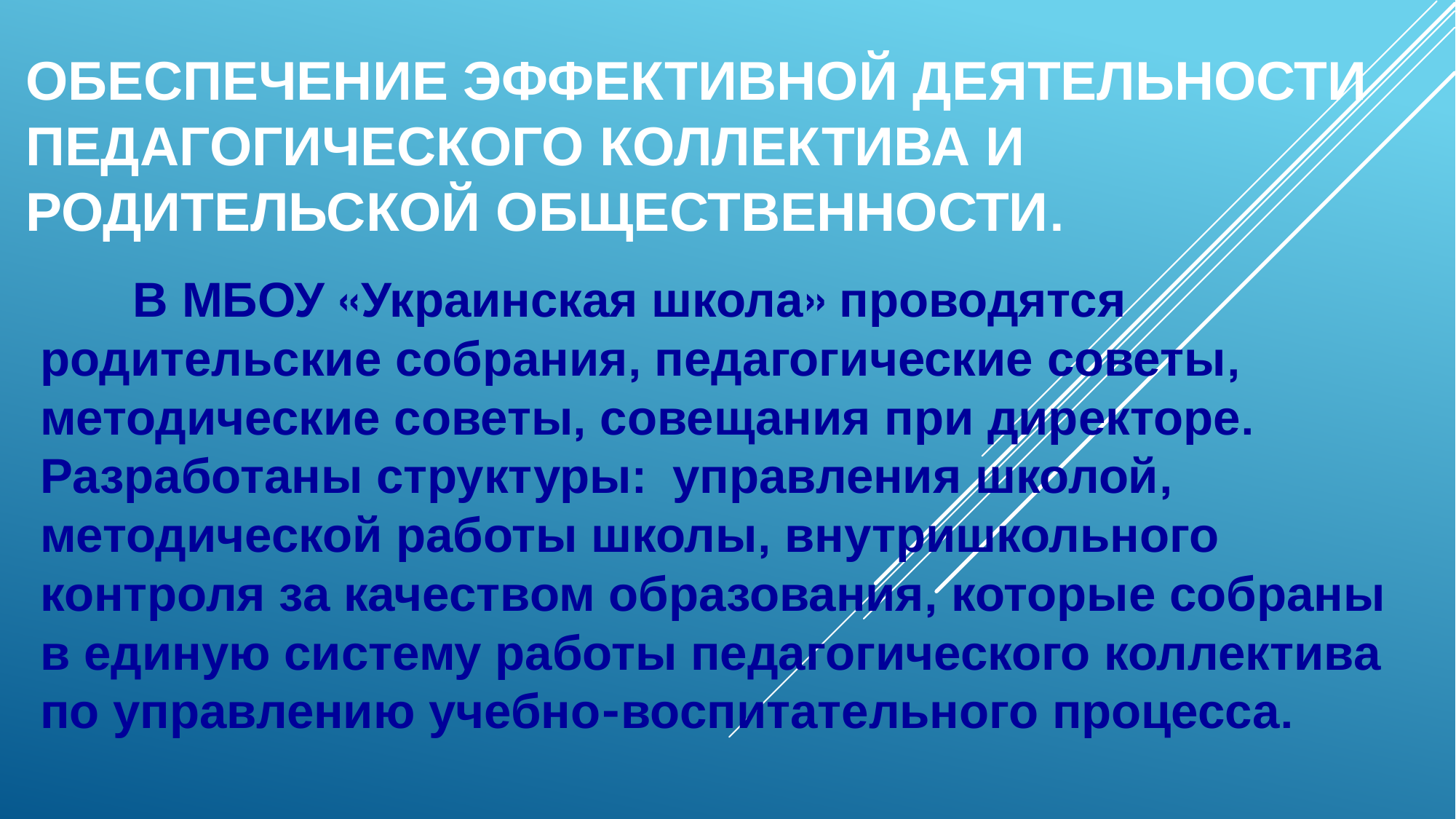

# Обеспечение эффективной деятельности педагогического коллектива и родительской общественности.
	В МБОУ «Украинская школа» проводятся родительские собрания, педагогические советы,  методические советы, совещания при директоре. Разработаны структуры:  управления школой, методической работы школы, внутришкольного контроля за качеством образования, которые собраны в единую систему работы педагогического коллектива по управлению учебно-воспитательного процесса.